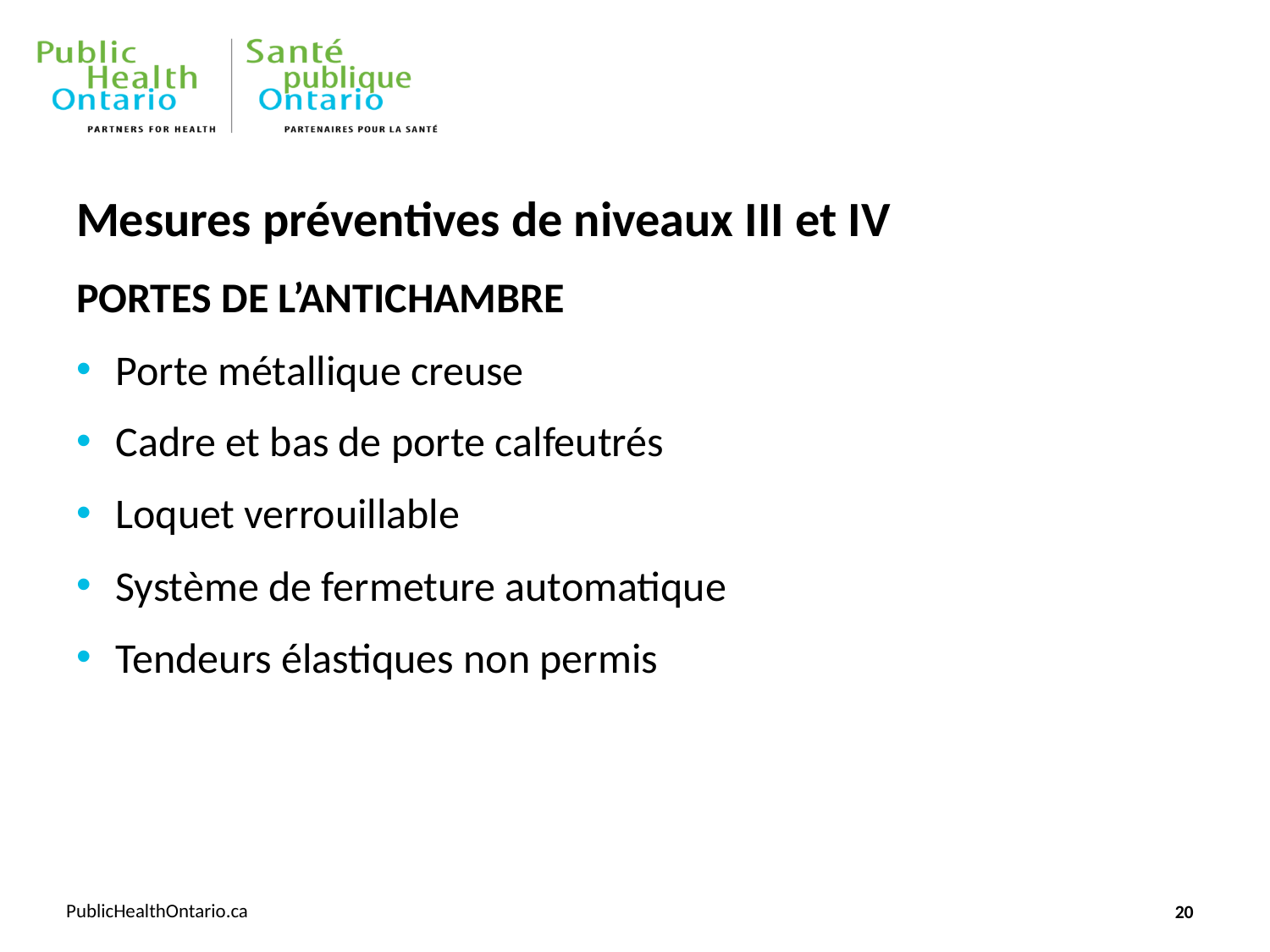

# Mesures préventives de niveaux III et IV
Portes De l’antichambre
Porte métallique creuse
Cadre et bas de porte calfeutrés
Loquet verrouillable
Système de fermeture automatique
Tendeurs élastiques non permis

20